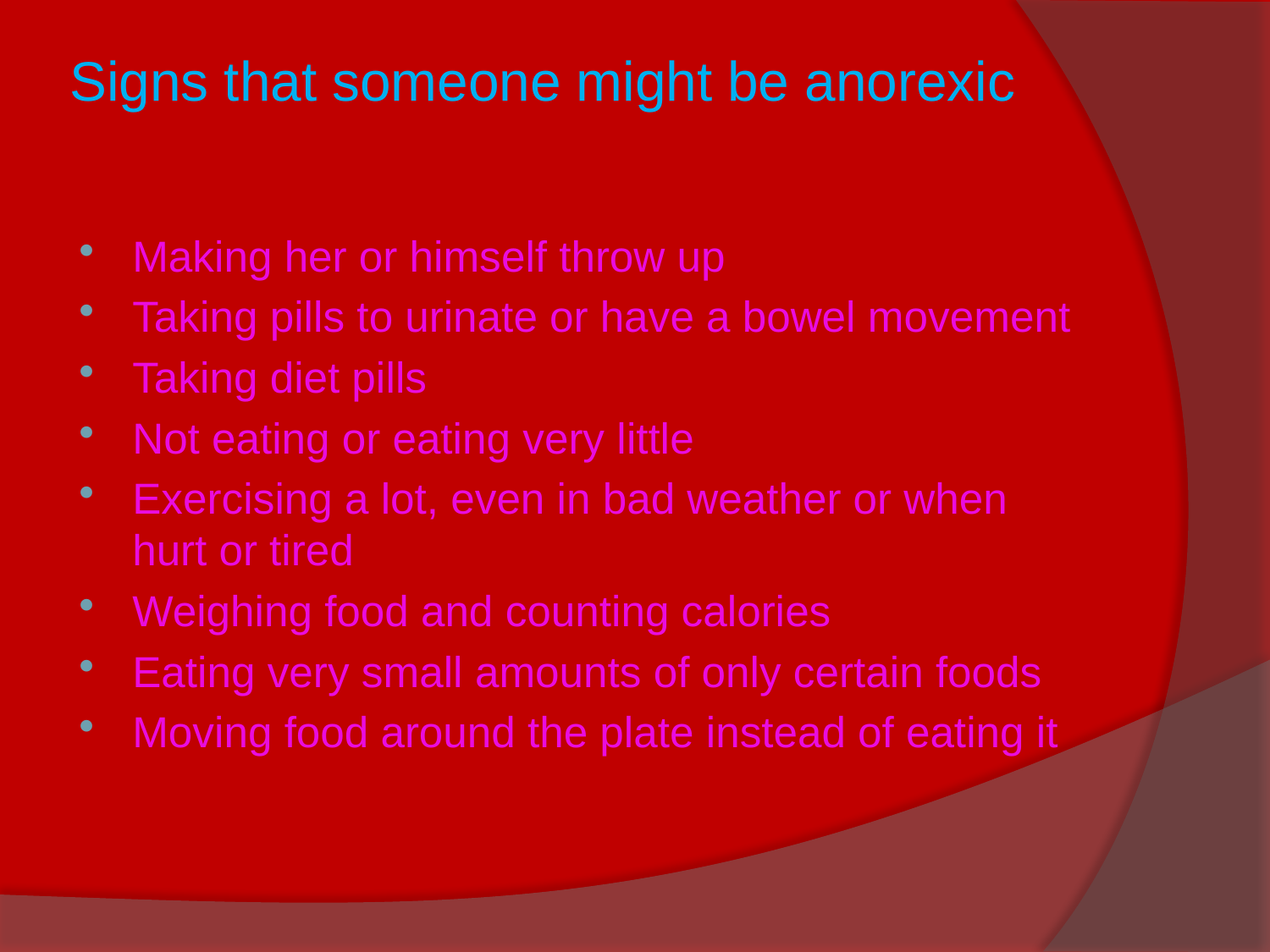

# Signs that someone might be anorexic
Making her or himself throw up
Taking pills to urinate or have a bowel movement
Taking diet pills
Not eating or eating very little
Exercising a lot, even in bad weather or when hurt or tired
Weighing food and counting calories
Eating very small amounts of only certain foods
Moving food around the plate instead of eating it